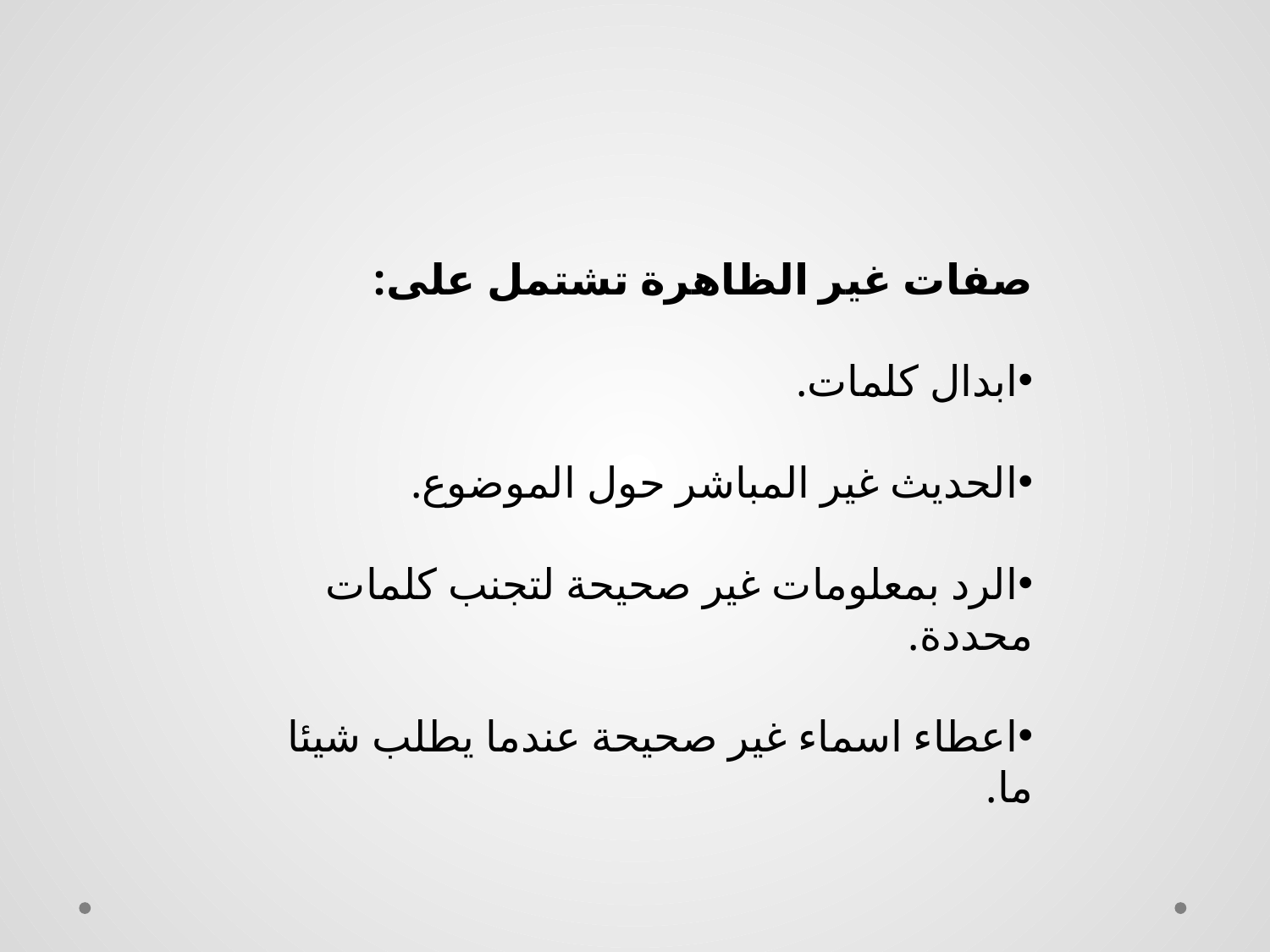

#
صفات غير الظاهرة تشتمل على:

ابدال كلمات.

الحديث غير المباشر حول الموضوع.

الرد بمعلومات غير صحيحة لتجنب كلمات محددة.

اعطاء اسماء غير صحيحة عندما يطلب شيئا ما.